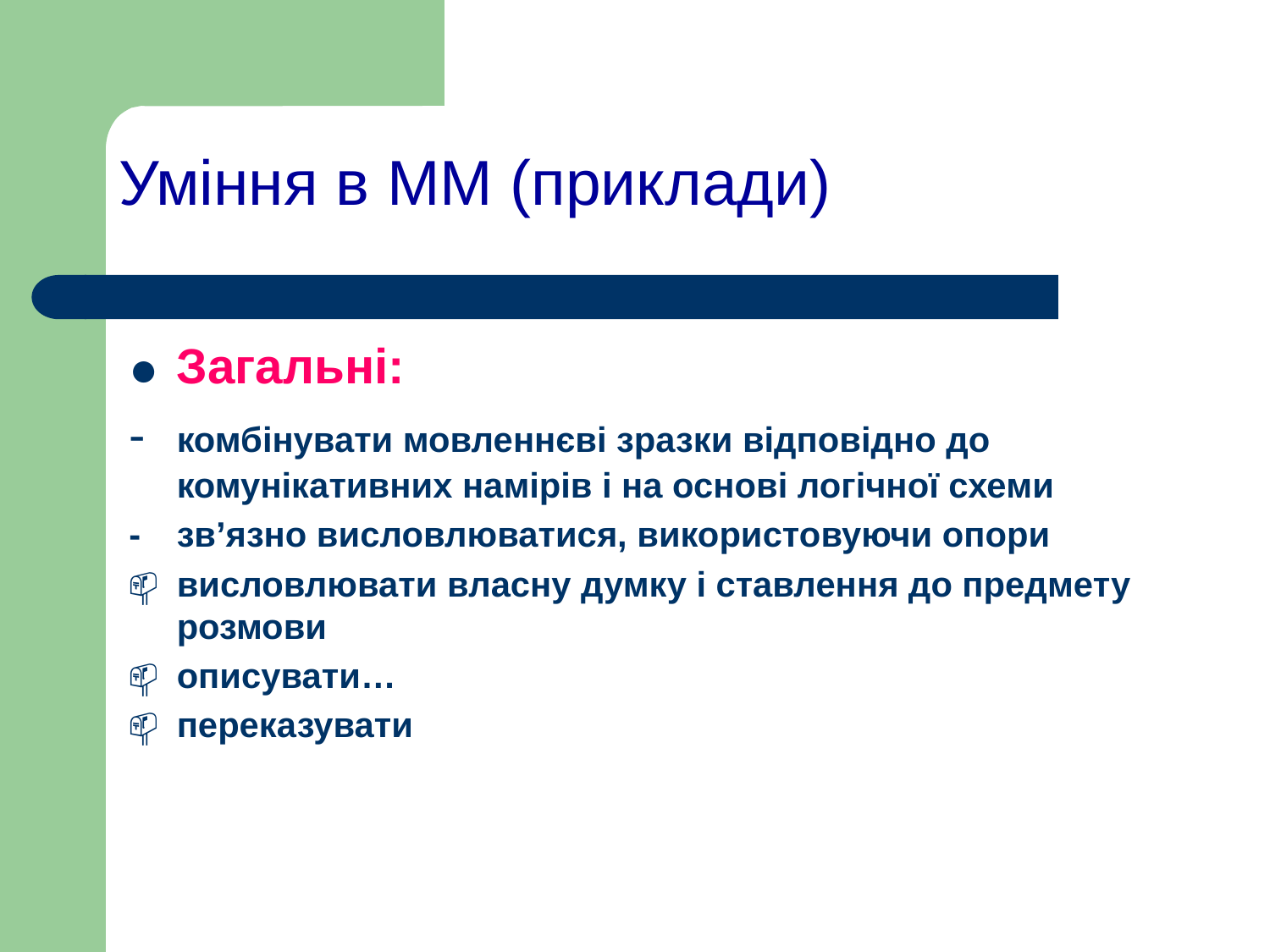

Уміння в ММ (приклади)
Загальні:
- 	комбінувати мовленнєві зразки відповідно до комунікативних намірів і на основі логічної схеми
- 	зв’язно висловлюватися, використовуючи опори
висловлювати власну думку і ставлення до предмету розмови
описувати…
переказувати